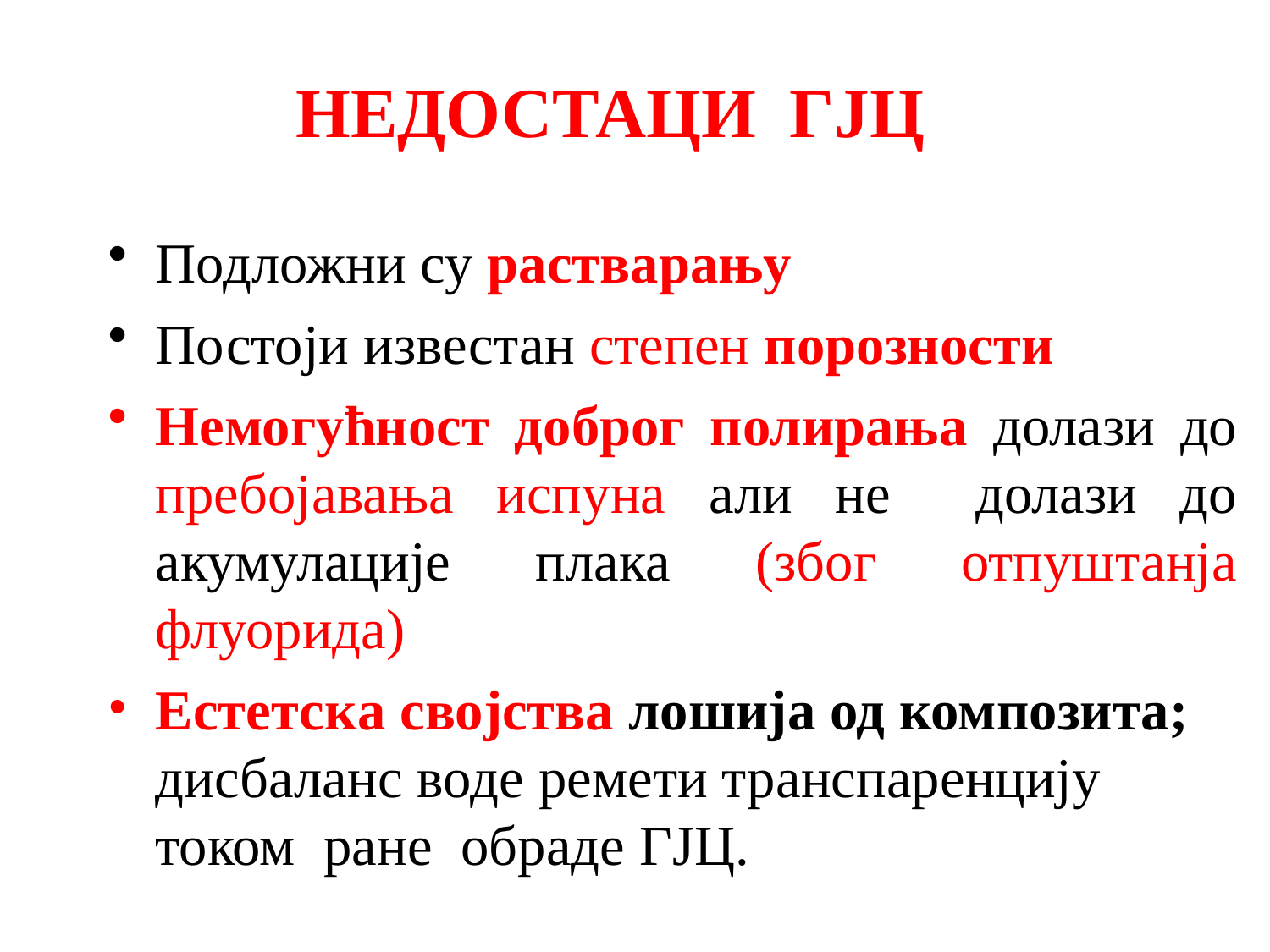

НЕДОСТАЦИ  ГЈЦ
Подложни су растварању
Постоји известан степен порозности
Немогућност доброг полирања долази до пребојавања испуна али не  долази до акумулације плака (због отпуштанја флуорида)
Естетска својства лошија од композита; дисбаланс воде ремети транспаренцију током  ране  обраде ГЈЦ.